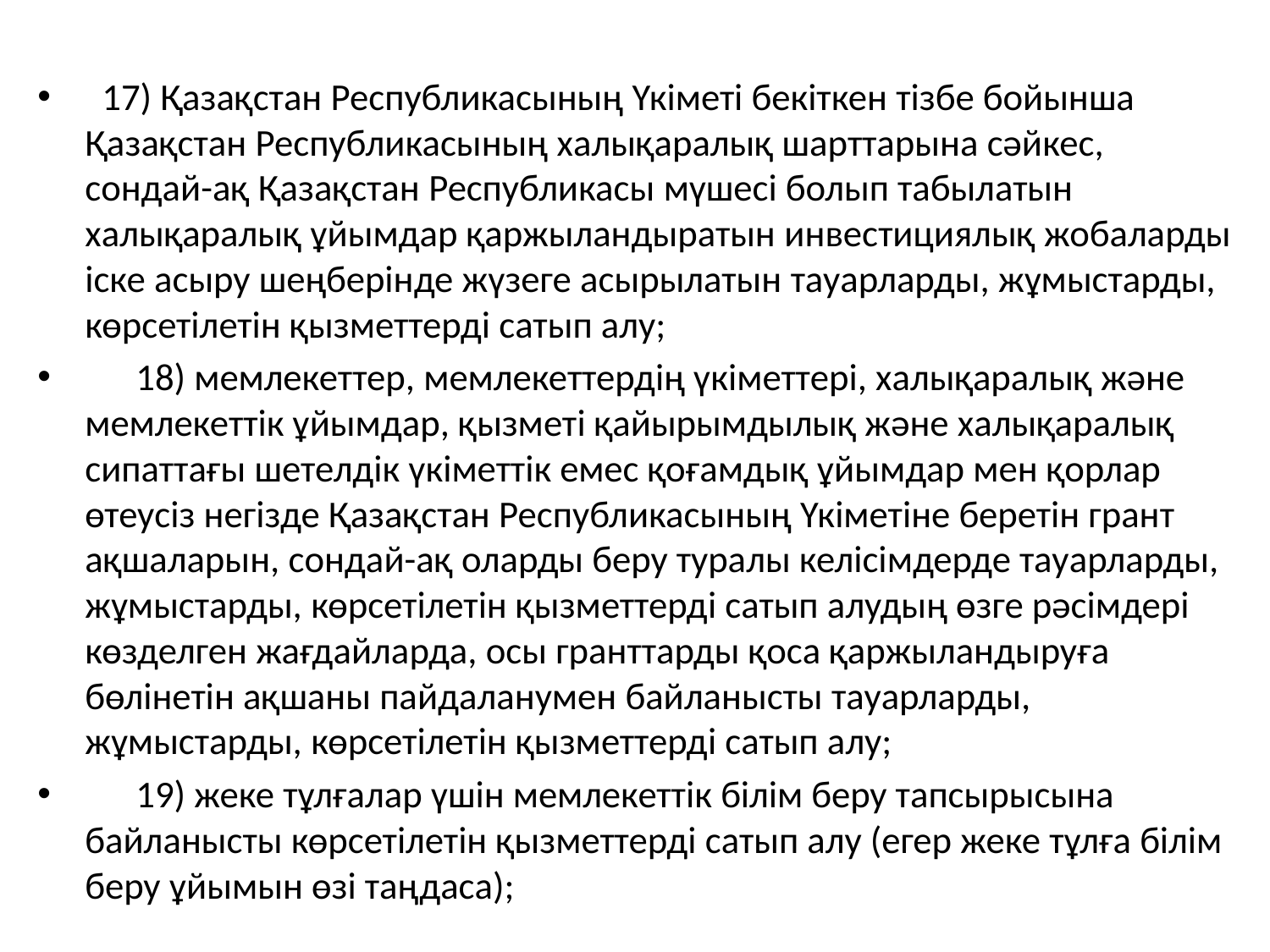

17) Қазақстан Республикасының Үкіметі бекіткен тізбе бойынша Қазақстан Республикасының халықаралық шарттарына сәйкес, сондай-ақ Қазақстан Республикасы мүшесі болып табылатын халықаралық ұйымдар қаржыландыратын инвестициялық жобаларды іске асыру шеңберінде жүзеге асырылатын тауарларды, жұмыстарды, көрсетілетін қызметтерді сатып алу;
      18) мемлекеттер, мемлекеттердiң үкiметтерi, халықаралық және мемлекеттiк ұйымдар, қызметi қайырымдылық және халықаралық сипаттағы шетелдiк үкiметтiк емес қоғамдық ұйымдар мен қорлар өтеусiз негiзде Қазақстан Республикасының Үкiметiне беретін грант ақшаларын, сондай-ақ оларды беру туралы келiсiмдерде тауарларды, жұмыстарды, көрсетілетін қызметтердi сатып алудың өзге рәсiмдерi көзделген жағдайларда, осы гранттарды қоса қаржыландыруға бөлiнетін ақшаны пайдаланумен байланысты тауарларды, жұмыстарды, көрсетілетін қызметтердi сатып алу;
      19) жеке тұлғалар үшін мемлекеттiк бiлiм беру тапсырысына байланысты көрсетілетін қызметтердi сатып алу (егер жеке тұлға білім беру ұйымын өзі таңдаса);